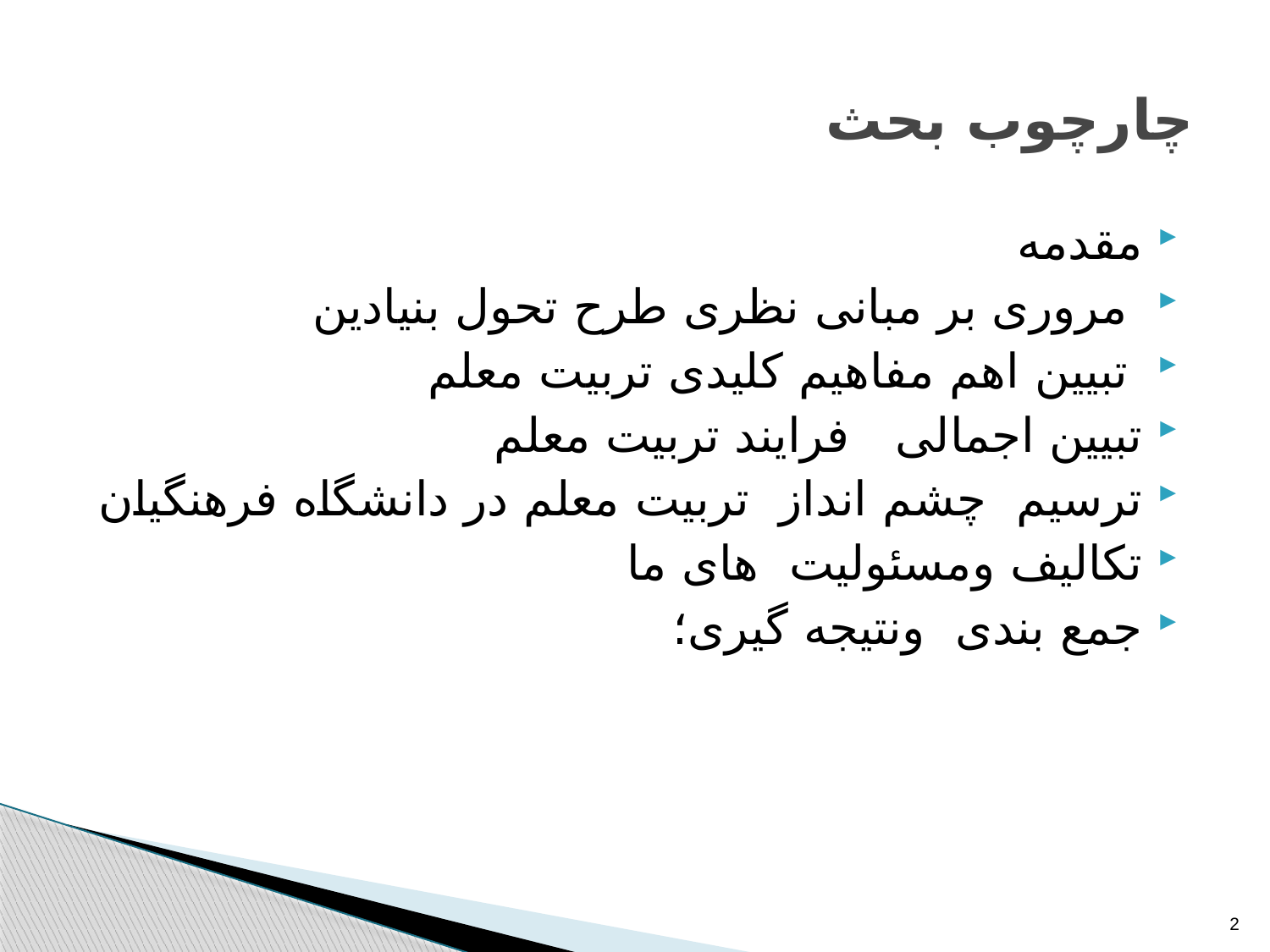

# چارچوب بحث
مقدمه
 مروری بر مبانی نظری طرح تحول بنیادین
 تبیین اهم مفاهیم کلیدی تربیت معلم
تبیین اجمالی   فرایند تربیت معلم
ترسیم  چشم انداز  تربیت معلم در دانشگاه فرهنگیان
تکالیف ومسئولیت  های ما
جمع بندی  ونتیجه گیری؛
2